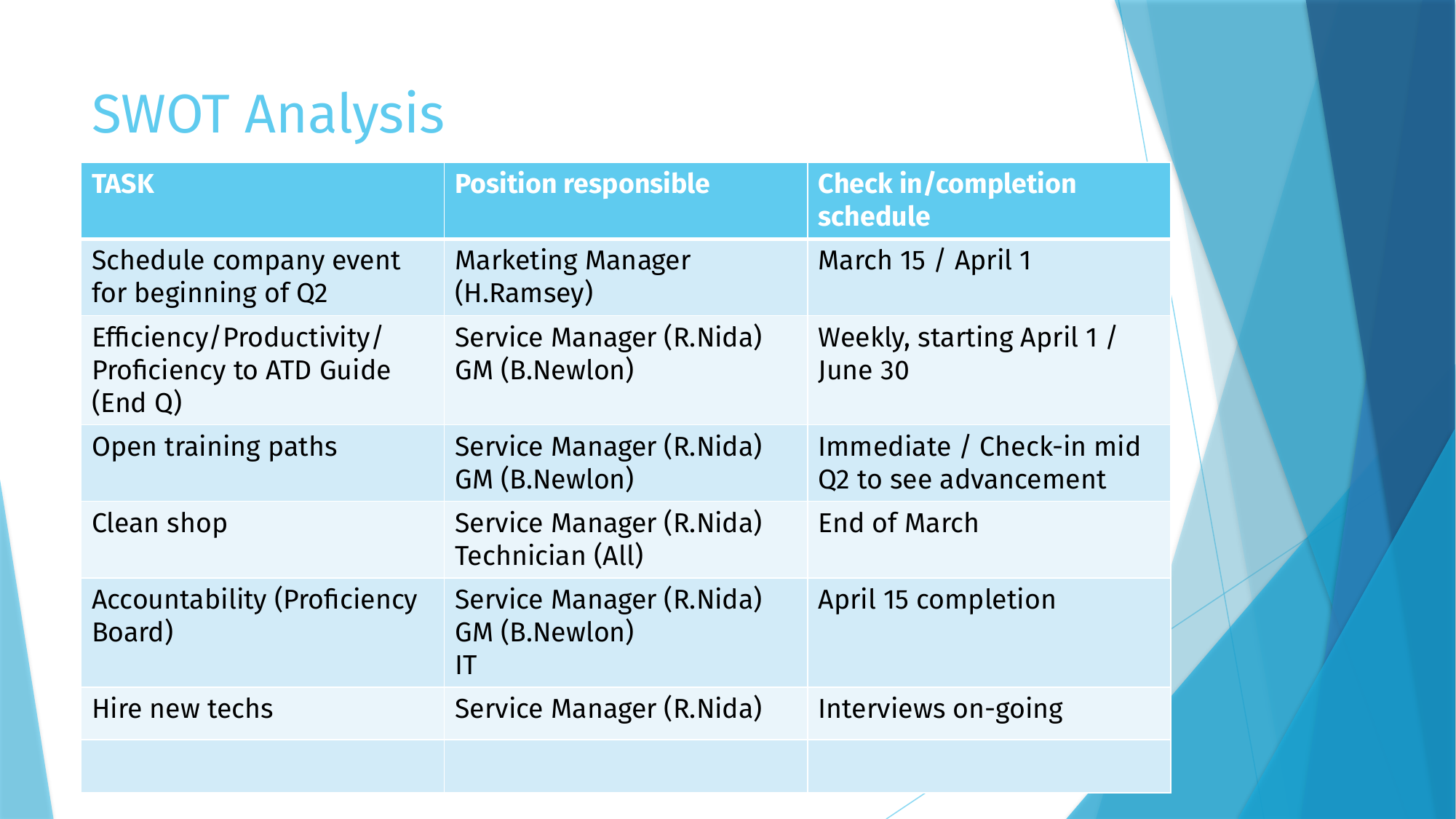

# SWOT Analysis
Action Plan

| TASK | Position responsible | Check in/completion schedule |
| --- | --- | --- |
| Schedule company event for beginning of Q2 | Marketing Manager (H.Ramsey) | March 15 / April 1 |
| Efficiency/Productivity/Proficiency to ATD Guide (End Q) | Service Manager (R.Nida) GM (B.Newlon) | Weekly, starting April 1 / June 30 |
| Open training paths | Service Manager (R.Nida) GM (B.Newlon) | Immediate / Check-in mid Q2 to see advancement |
| Clean shop | Service Manager (R.Nida) Technician (All) | End of March |
| Accountability (Proficiency Board) | Service Manager (R.Nida) GM (B.Newlon) IT | April 15 completion |
| Hire new techs | Service Manager (R.Nida) | Interviews on-going |
|  |  |  |